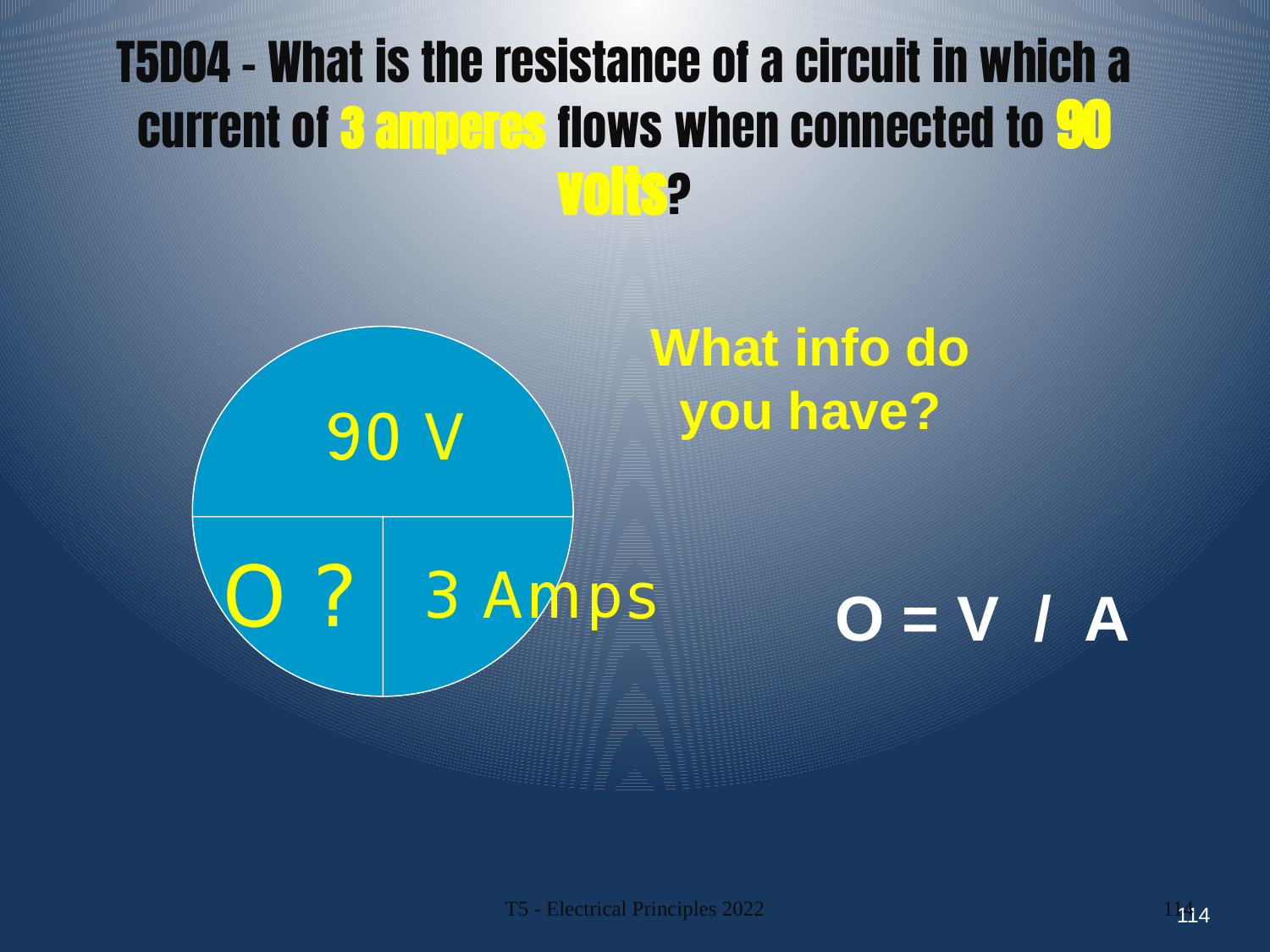

T5D04 - What is the resistance of a circuit in which a current of 3 amperes flows when connected to 90 volts?
What info do you have?

90 V
O ?
3 Amps
O = V  /  A

114
T5 - Electrical Principles 2022
114